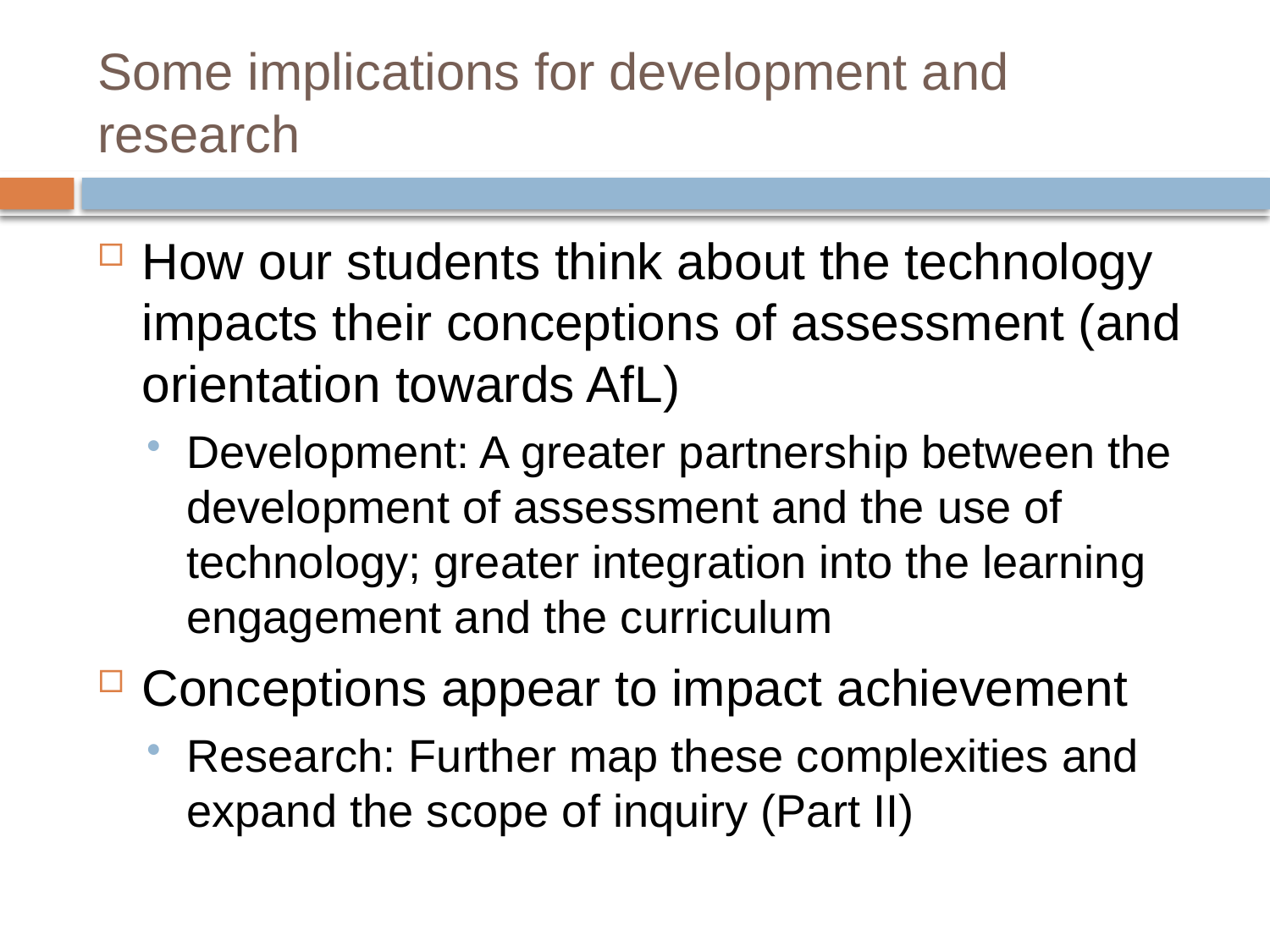

# Some implications for development and research
How our students think about the technology impacts their conceptions of assessment (and orientation towards AfL)
Development: A greater partnership between the development of assessment and the use of technology; greater integration into the learning engagement and the curriculum
Conceptions appear to impact achievement
Research: Further map these complexities and expand the scope of inquiry (Part II)